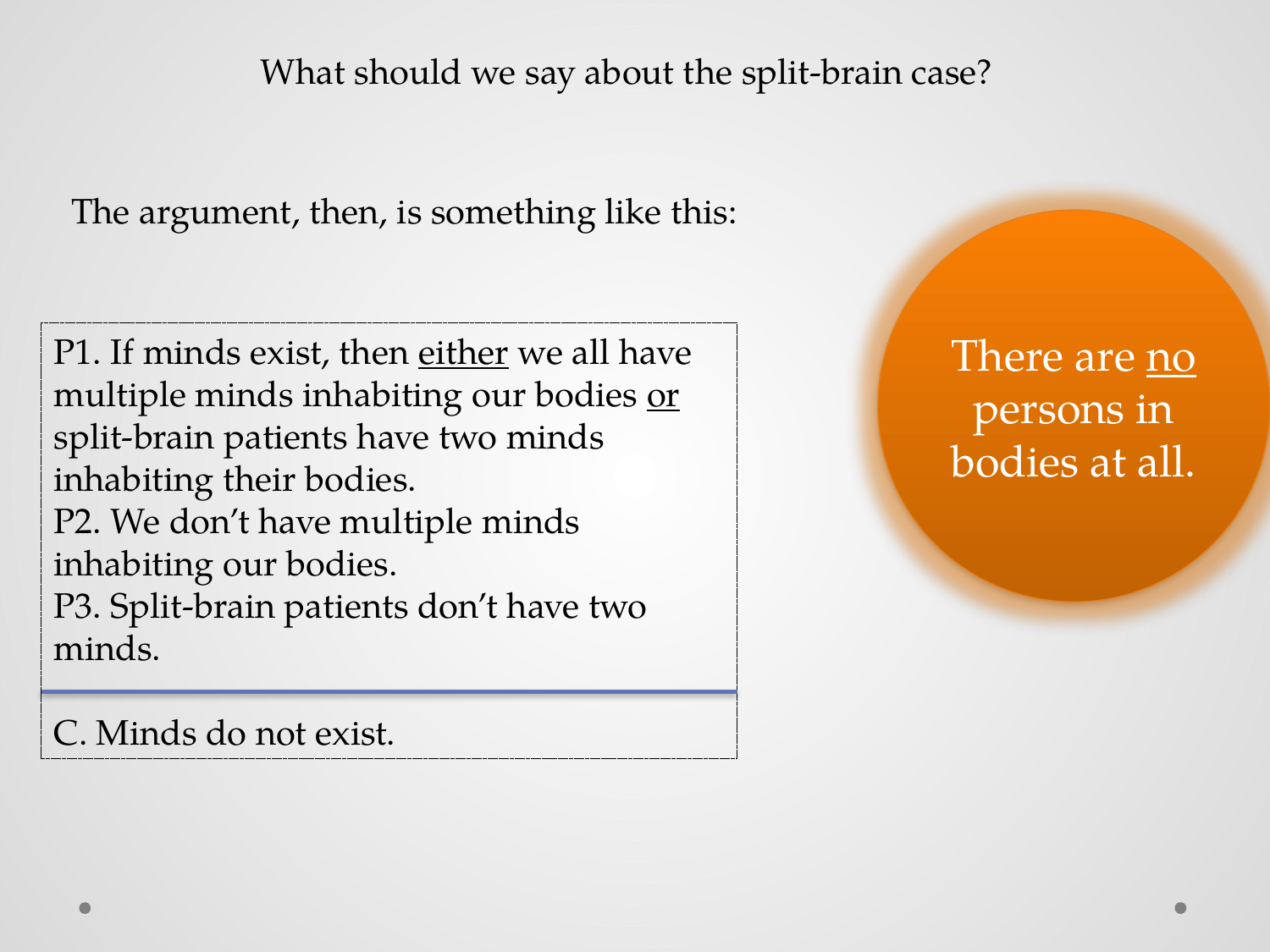

What should we say about the split-brain case?
The argument, then, is something like this:
There are no persons in bodies at all.
P1. If minds exist, then either we all have multiple minds inhabiting our bodies or split-brain patients have two minds inhabiting their bodies.
P2. We don’t have multiple minds inhabiting our bodies.
P3. Split-brain patients don’t have two minds.

C. Minds do not exist.